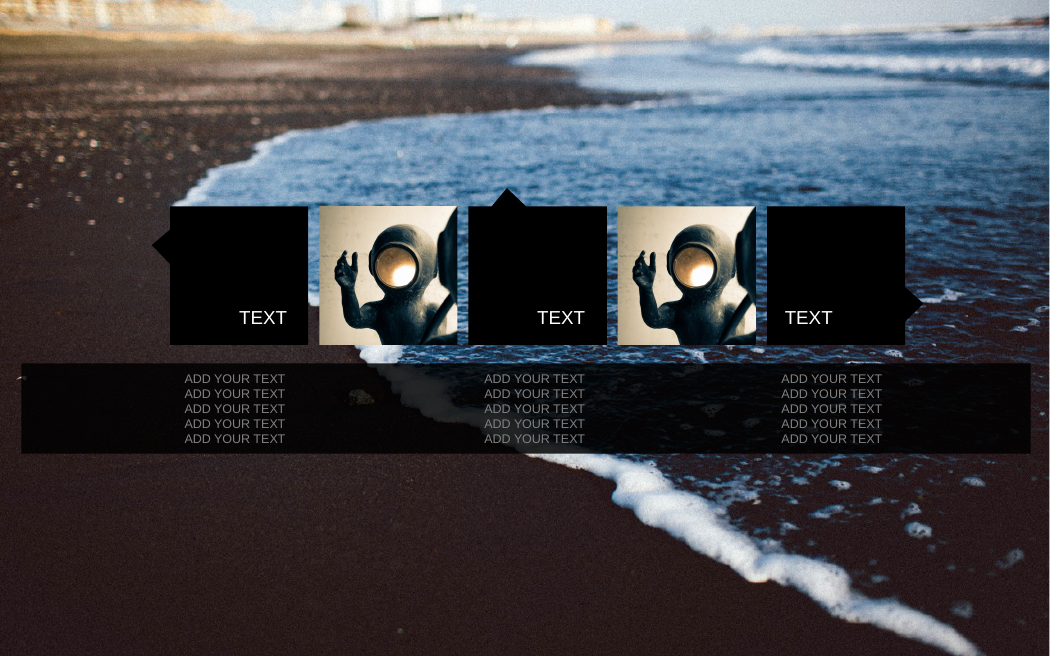

TEXT
TEXT
TEXT
ADD YOUR TEXT
ADD YOUR TEXT
ADD YOUR TEXT
ADD YOUR TEXT
ADD YOUR TEXT
ADD YOUR TEXT
ADD YOUR TEXT
ADD YOUR TEXT
ADD YOUR TEXT
ADD YOUR TEXT
ADD YOUR TEXT
ADD YOUR TEXT
ADD YOUR TEXT
ADD YOUR TEXT
ADD YOUR TEXT